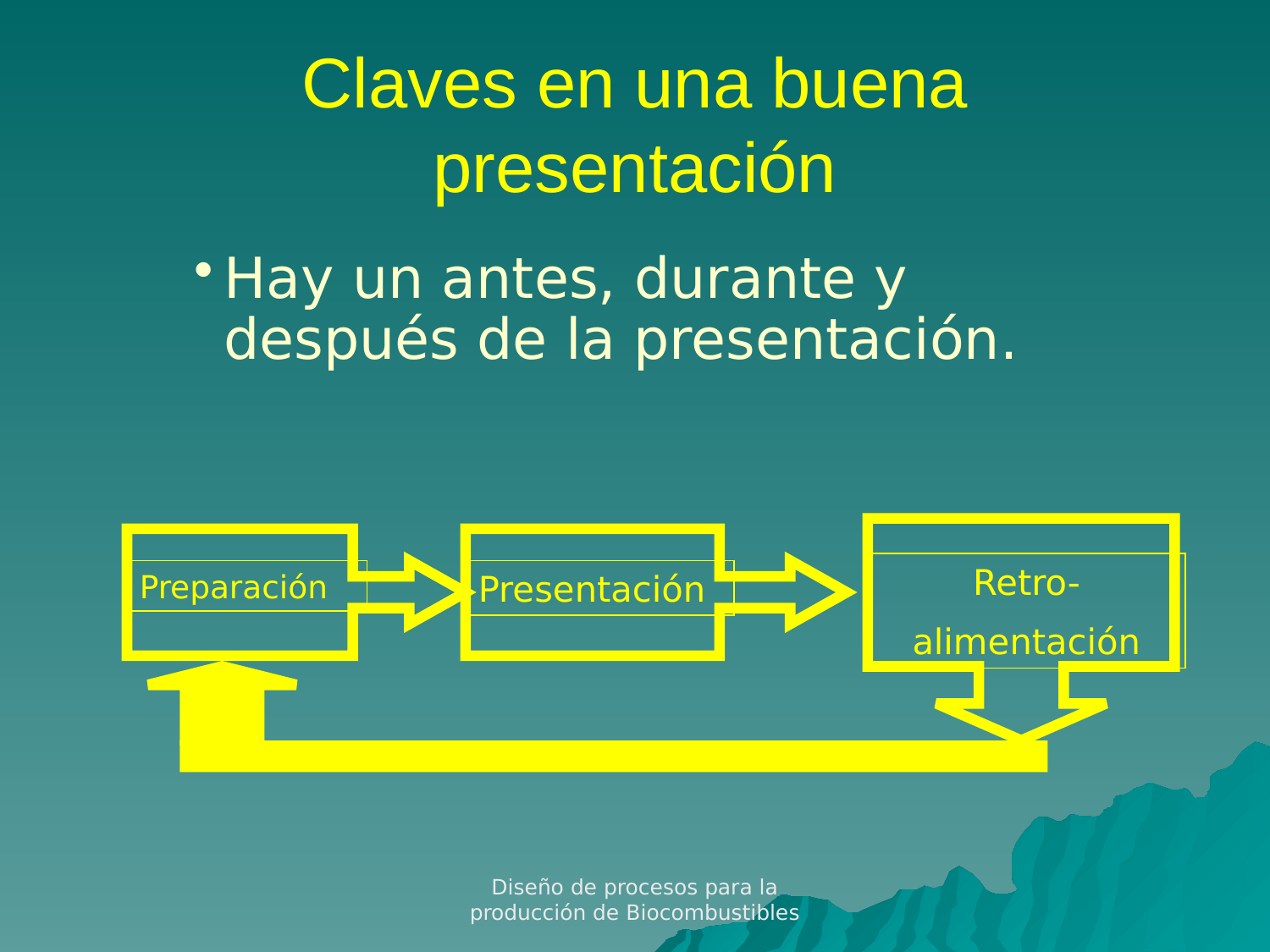

# Claves en una buena presentación

Hay un antes, durante y después de la presentación.

Retro-
alimentación

Preparación

Presentación

Diseño de procesos para la producción de Biocombustibles